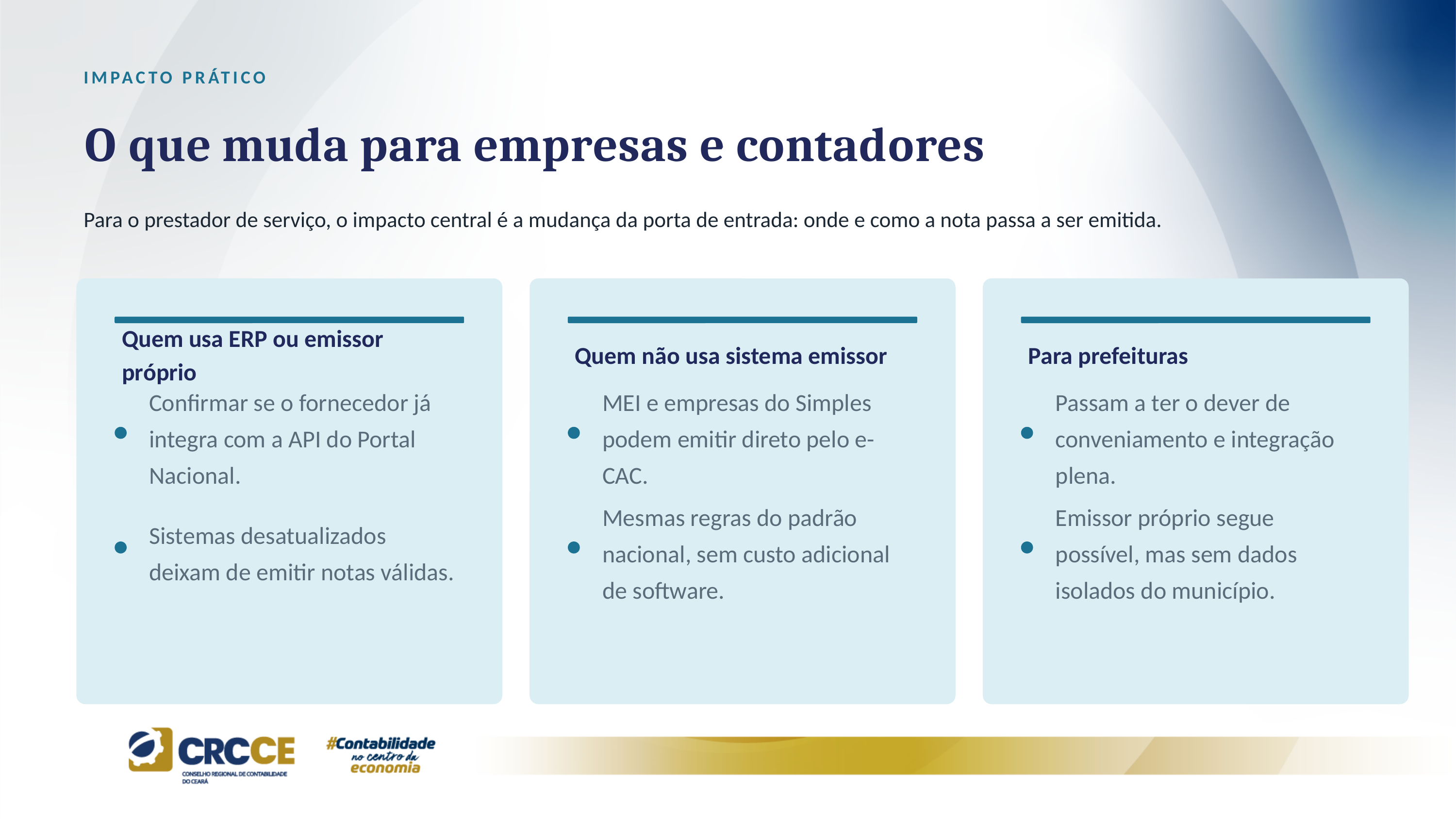

IMPACTO PRÁTICO
O que muda para empresas e contadores
Para o prestador de serviço, o impacto central é a mudança da porta de entrada: onde e como a nota passa a ser emitida.

Quem usa ERP ou emissor próprio
Quem não usa sistema emissor
Para prefeituras

Confirmar se o fornecedor já integra com a API do Portal Nacional.
MEI e empresas do Simples podem emitir direto pelo e-CAC.
Passam a ter o dever de conveniamento e integração plena.

Sistemas desatualizados deixam de emitir notas válidas.
Mesmas regras do padrão nacional, sem custo adicional de software.
Emissor próprio segue possível, mas sem dados isolados do município.